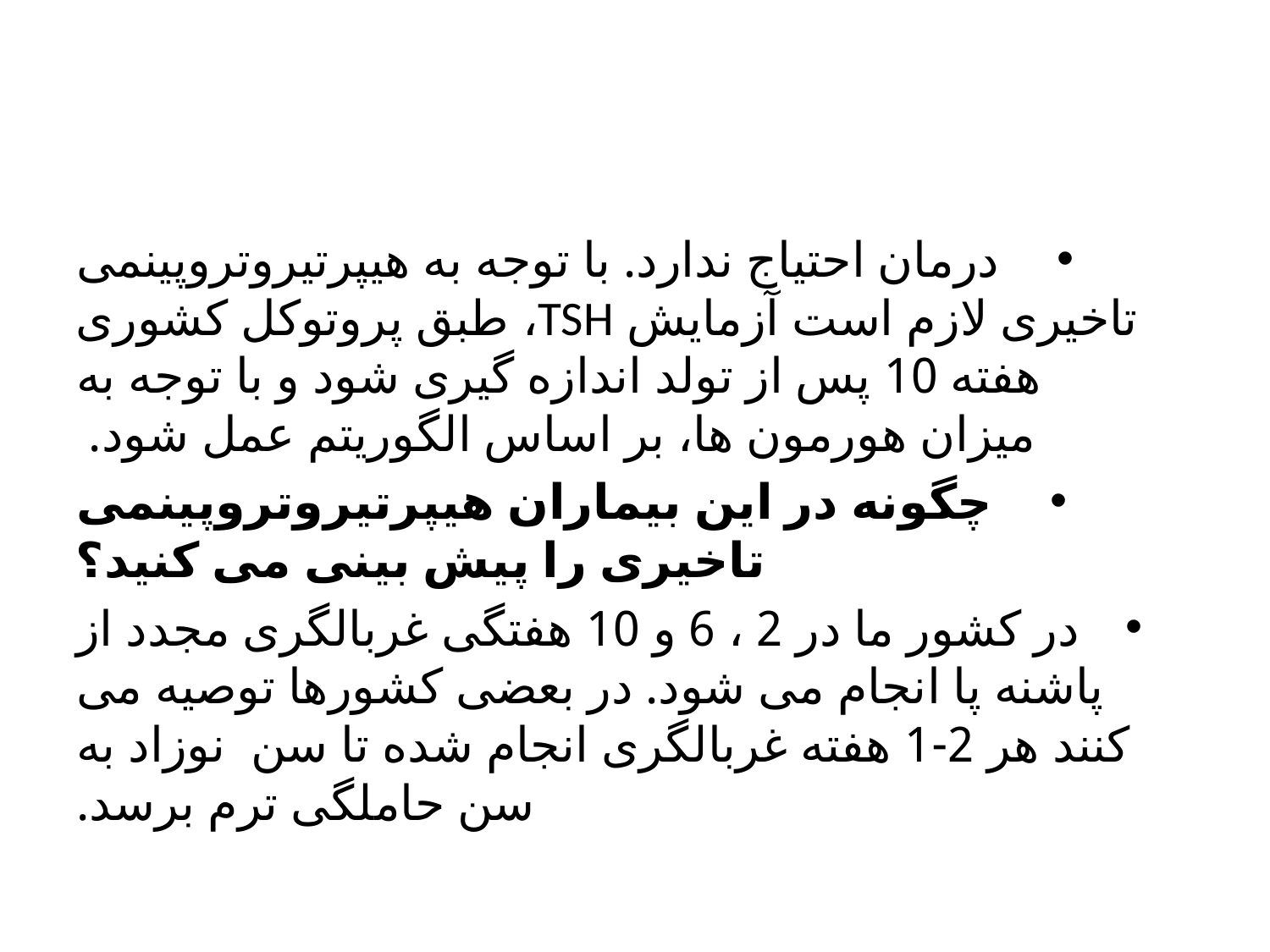

#
درمان احتیاج ندارد. با توجه به هیپرتیروتروپینمی تاخیری لازم است آزمایش TSH، طبق پروتوکل کشوری  هفته 10 پس از تولد اندازه گیری شود و با توجه به میزان هورمون ها، بر اساس الگوریتم عمل شود.
چگونه در این بیماران هیپرتیروتروپینمی تاخیری را پیش بینی می کنید؟
در کشور ما در 2 ، 6 و 10 هفتگی غربالگری مجدد از پاشنه پا انجام می شود. در بعضی کشورها توصیه می کنند هر 2-1 هفته غربالگری انجام شده تا سن  نوزاد به سن حاملگی ترم برسد.